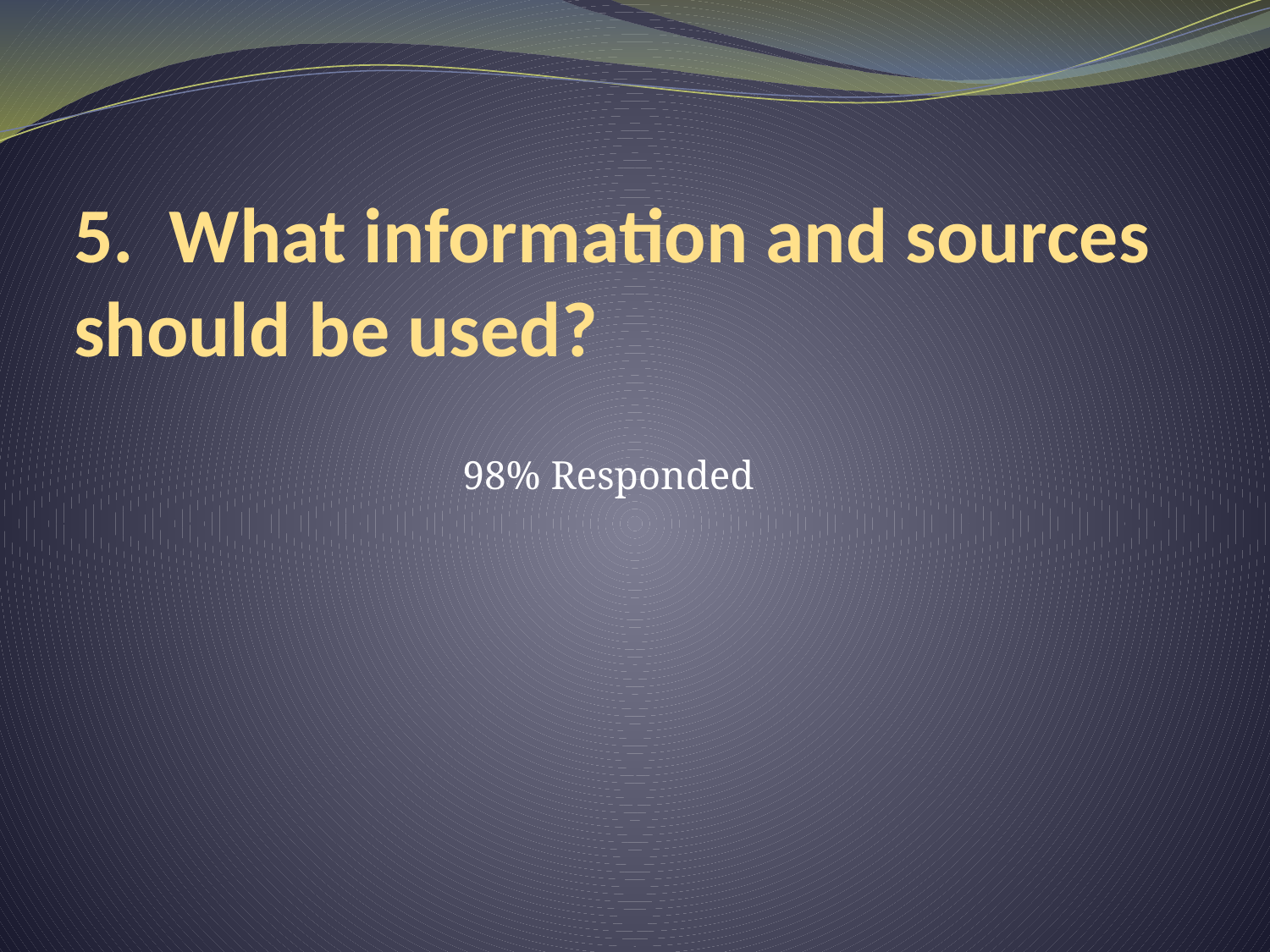

# 5.  What information and sources should be used?
98% Responded